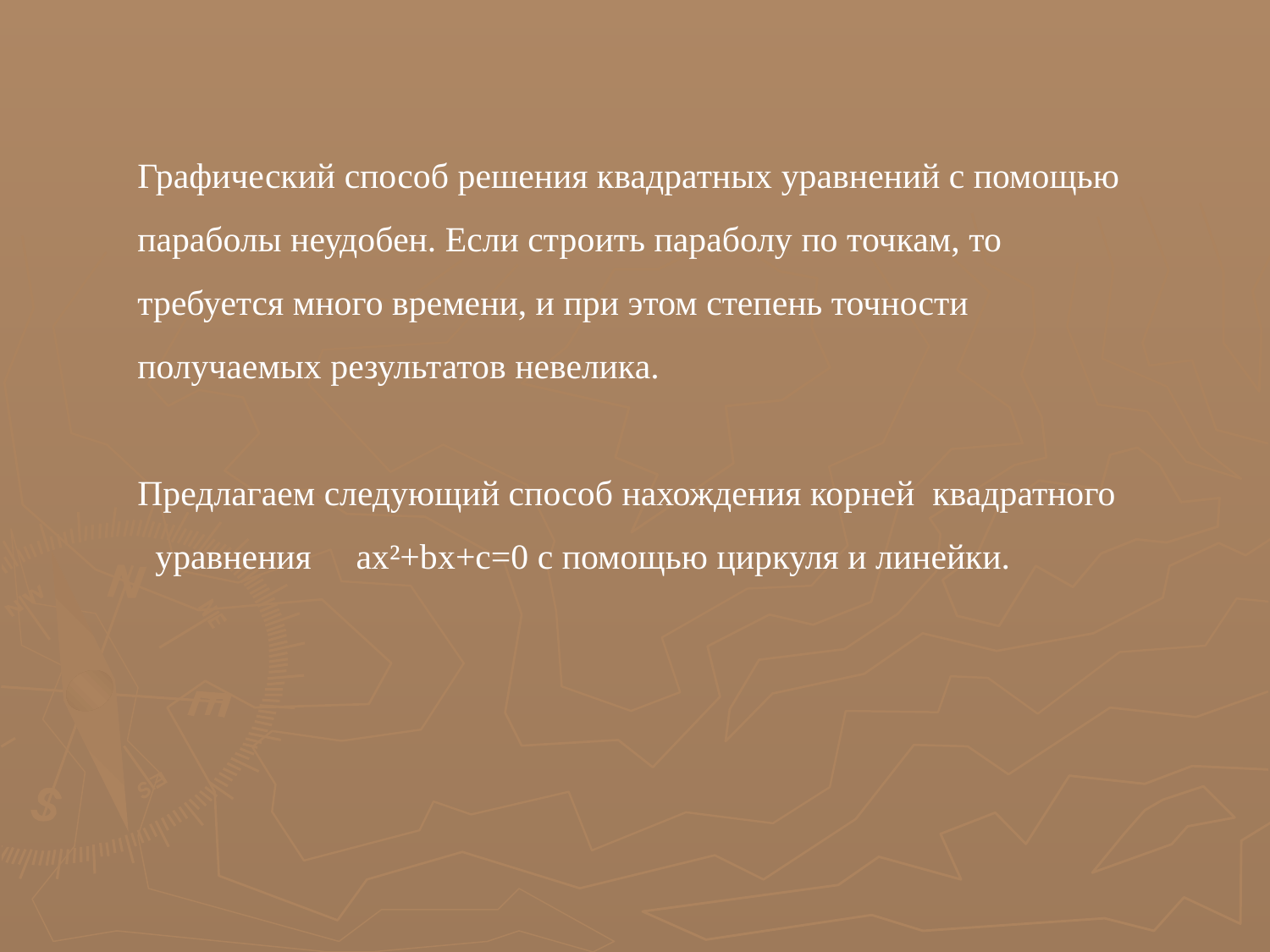

Графический способ решения квадратных уравнений с помощью параболы неудобен. Если строить параболу по точкам, то требуется много времени, и при этом степень точности получаемых результатов невелика.

Предлагаем следующий способ нахождения корней  квадратного     уравнения     ax²+bx+c=0 с помощью циркуля и линейки.